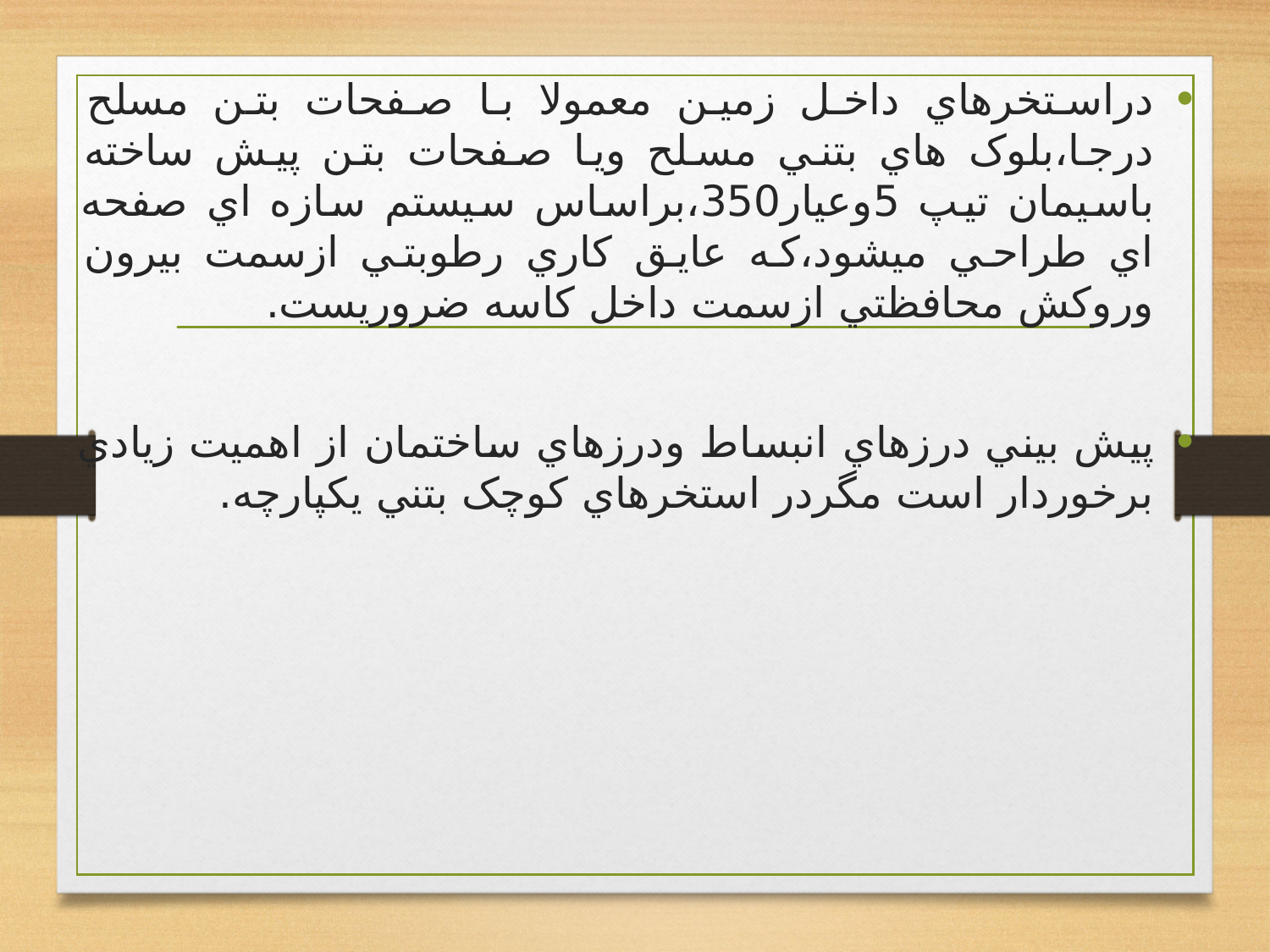

دراستخرهاي داخل زمين معمولا با صفحات بتن مسلح درجا،بلوک هاي بتني مسلح ويا صفحات بتن پيش ساخته باسيمان تيپ 5وعيار350،براساس سيستم سازه اي صفحه اي طراحي ميشود،که عايق کاري رطوبتي ازسمت بيرون وروکش محافظتي ازسمت داخل کاسه ضروريست.

پيش بيني درزهاي انبساط ودرزهاي ساختمان از اهميت زيادي برخوردار است مگردر استخرهاي کوچک بتني يکپارچه.